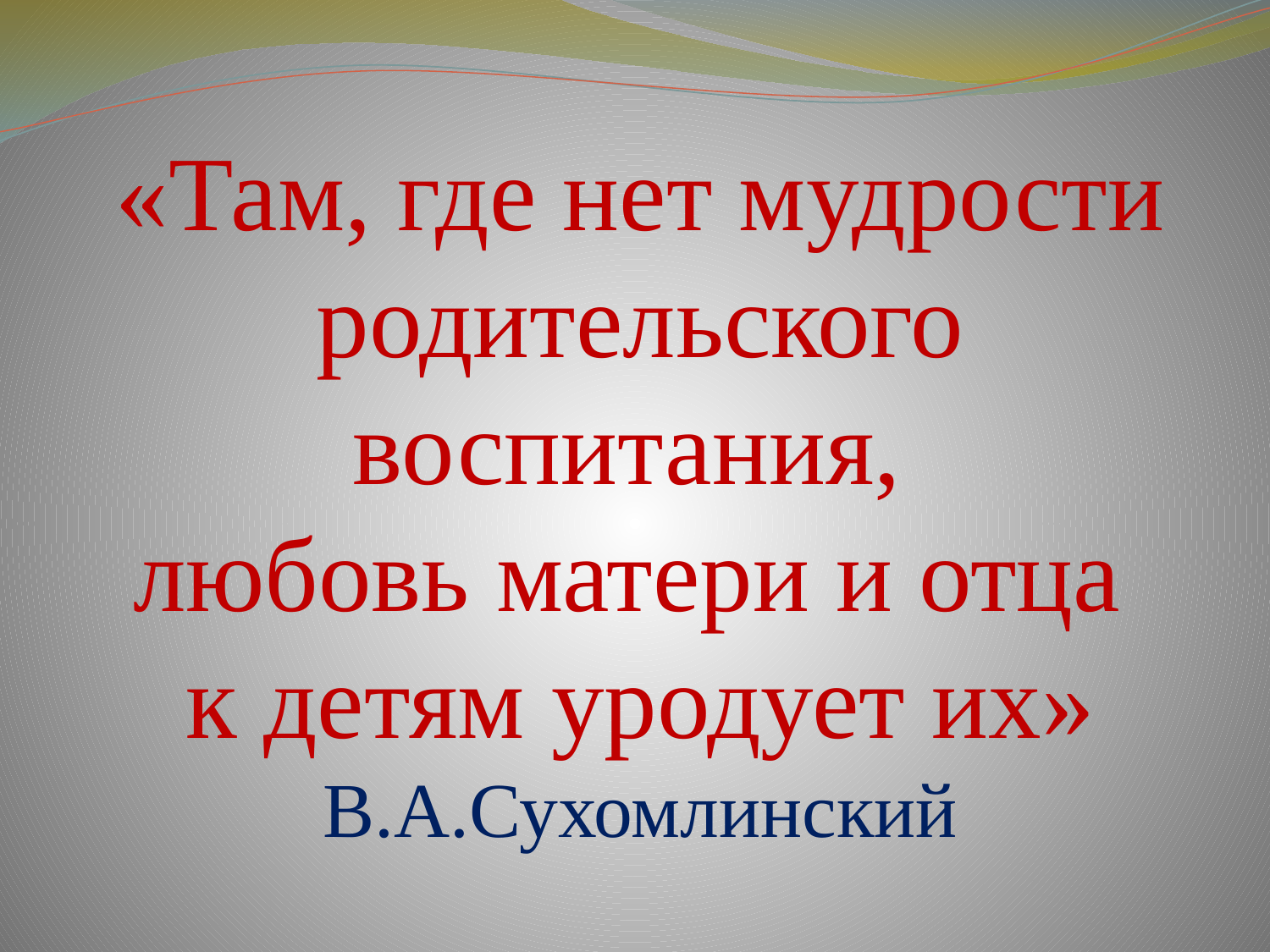

# «Там, где нет мудрости родительского воспитания, любовь матери и отца к детям уродует их» В.А.Сухомлинский